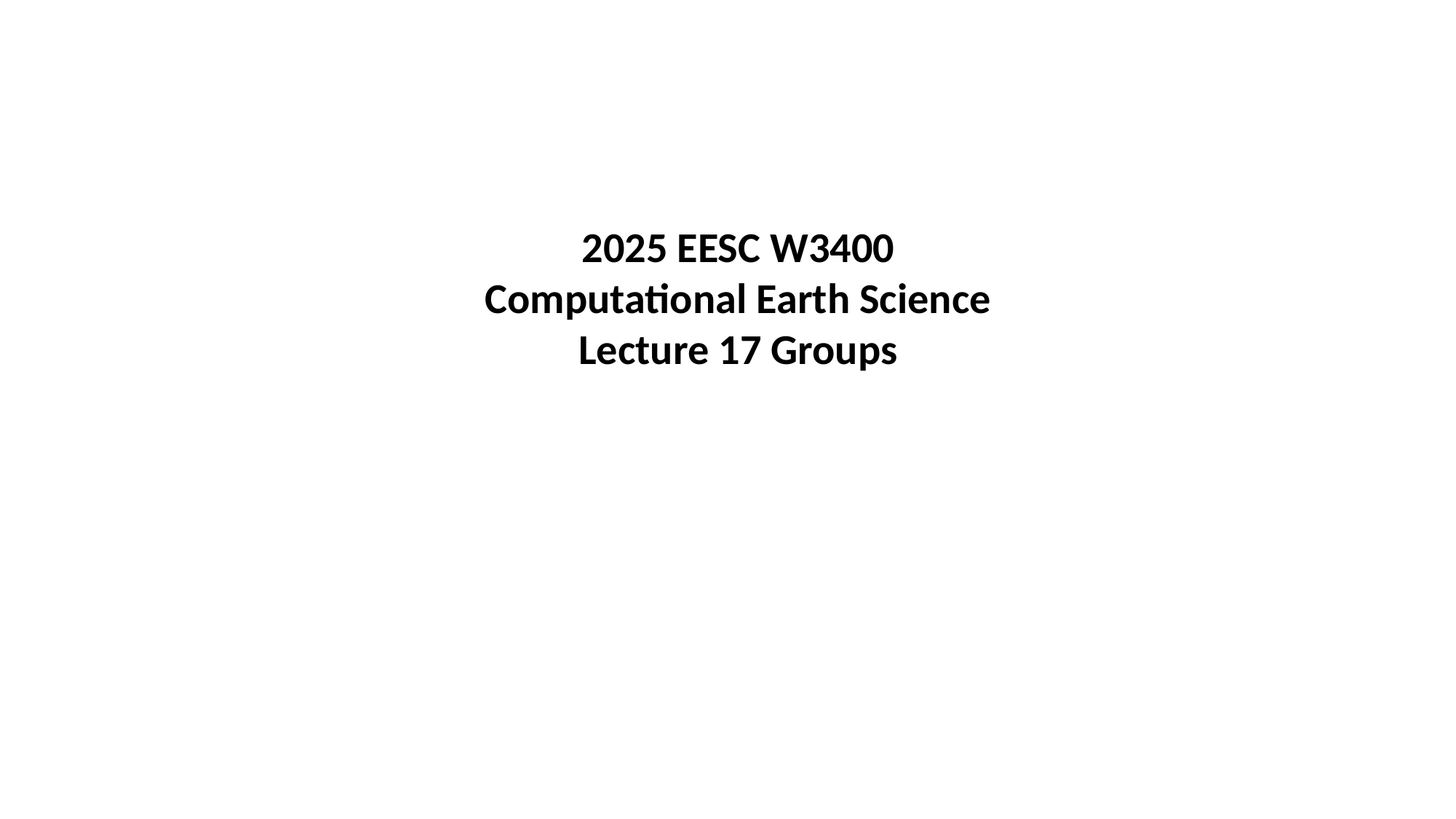

2025 EESC W3400
Computational Earth Science
Lecture 17 Groups